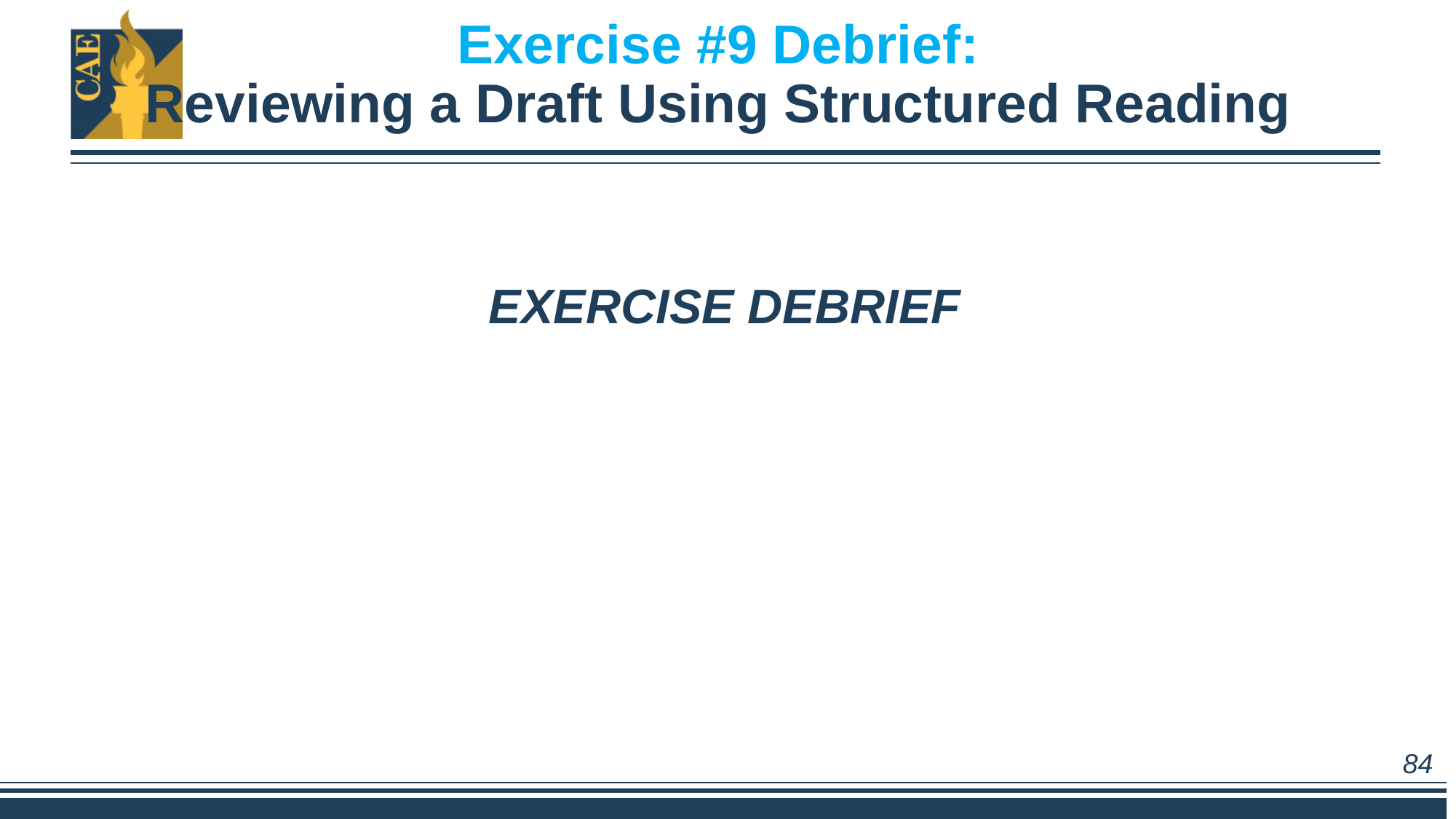

# Exercise #9 Debrief: Reviewing a Draft Using Structured Reading

Exercise Debrief
84